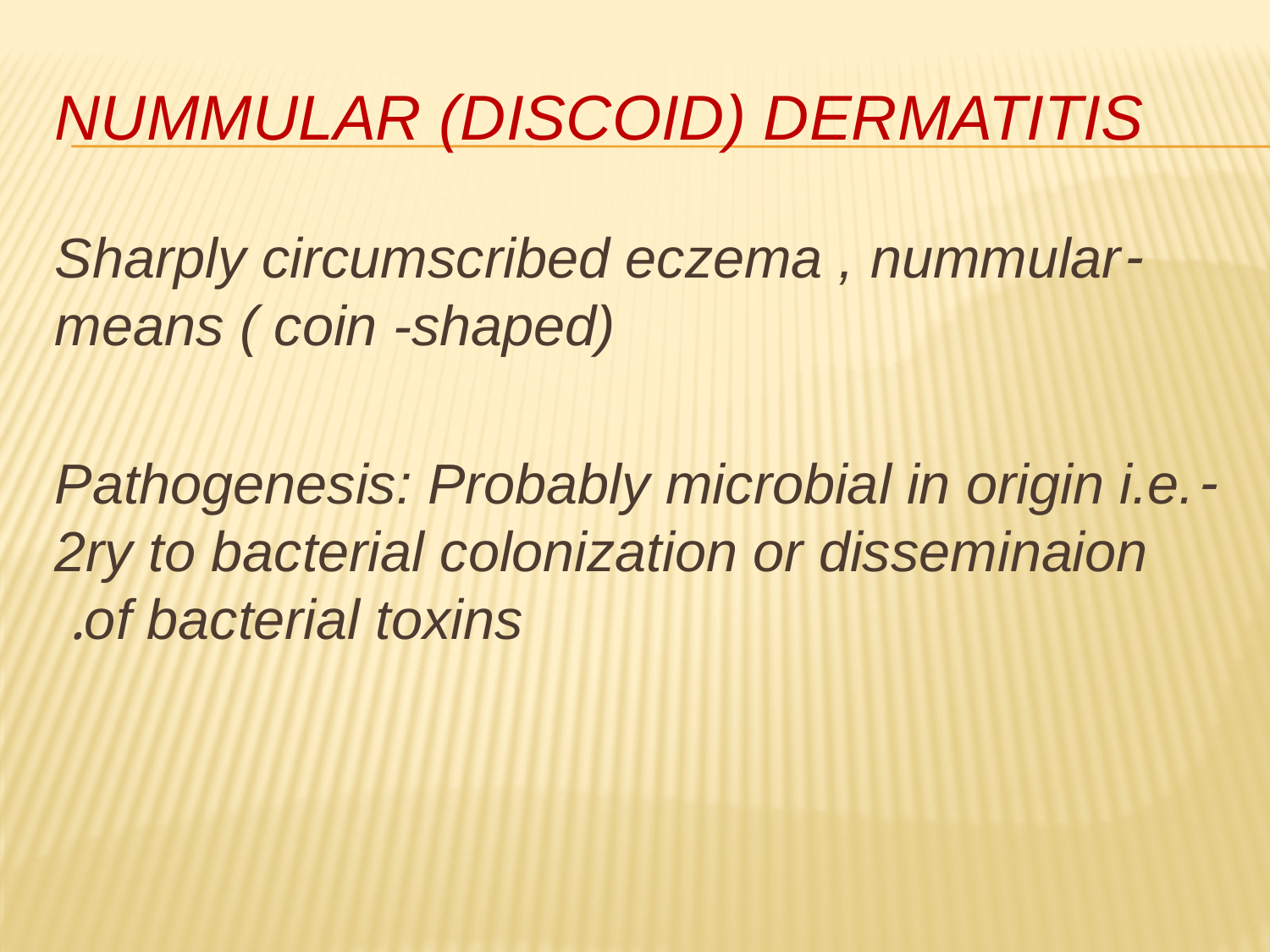

# Nummular (discoid) dermatitis
-Sharply circumscribed eczema , nummular means ( coin -shaped)

-Pathogenesis: Probably microbial in origin i.e. 2ry to bacterial colonization or disseminaion of bacterial toxins.